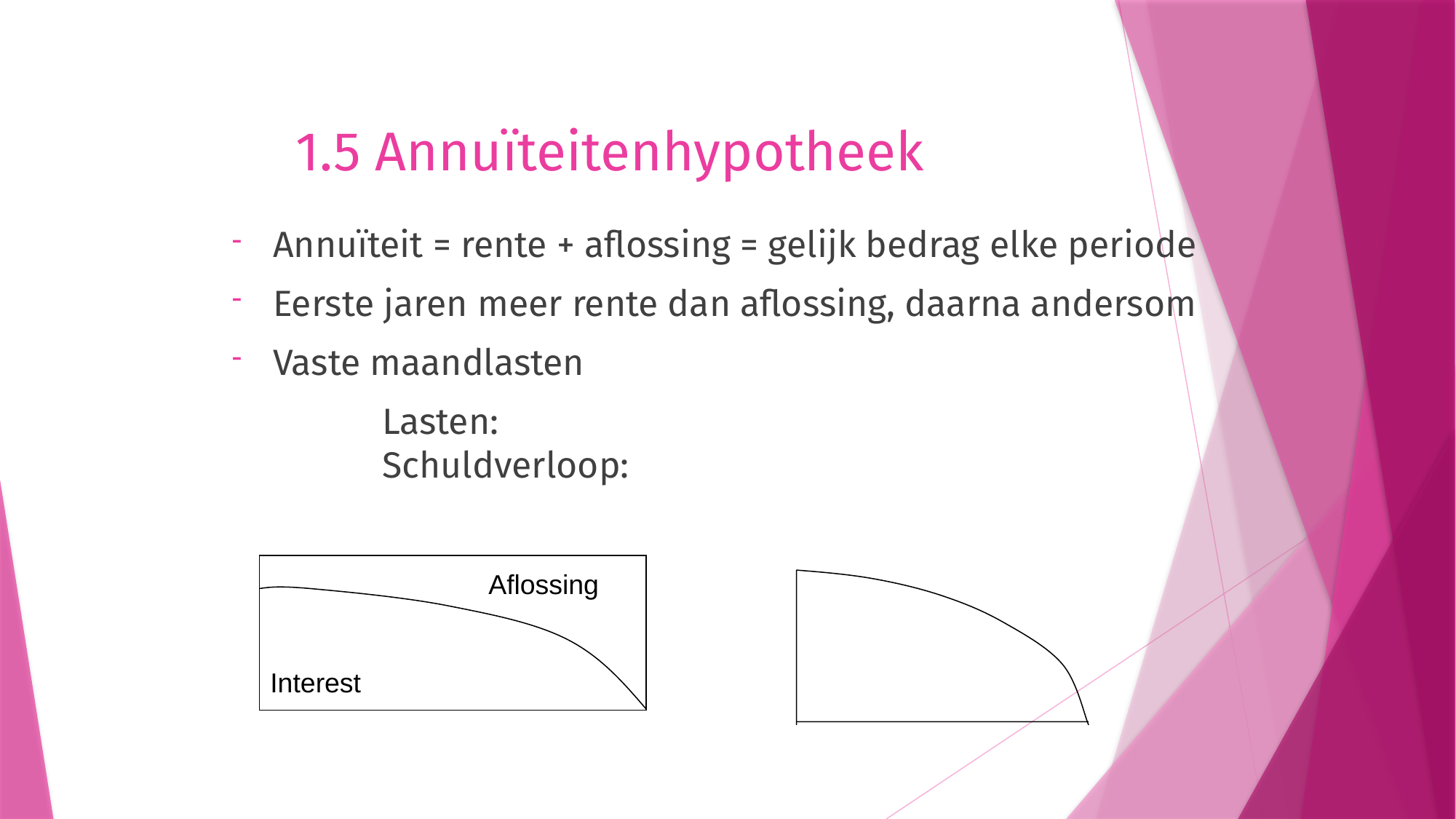

# 1.5 Annuïteitenhypotheek
Annuïteit = rente + aflossing = gelijk bedrag elke periode
Eerste jaren meer rente dan aflossing, daarna andersom
Vaste maandlasten
		Lasten:								Schuldverloop:

		Aflossing

Interest